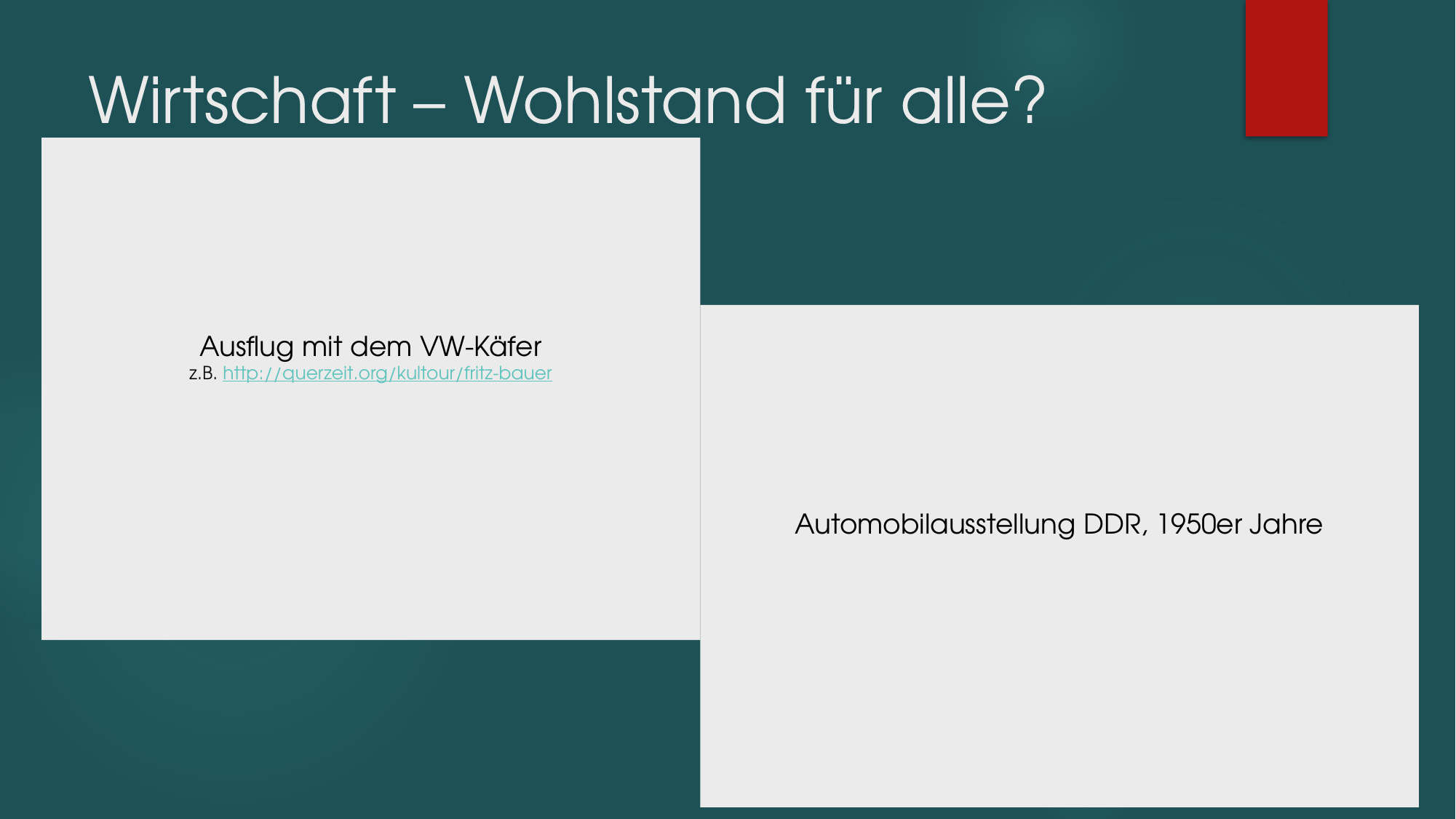

# Wirtschaft – Wohlstand für alle?
Ausflug mit dem VW-Käfer
z.B. http://querzeit.org/kultour/fritz-bauer

Automobilausstellung DDR, 1950er Jahre